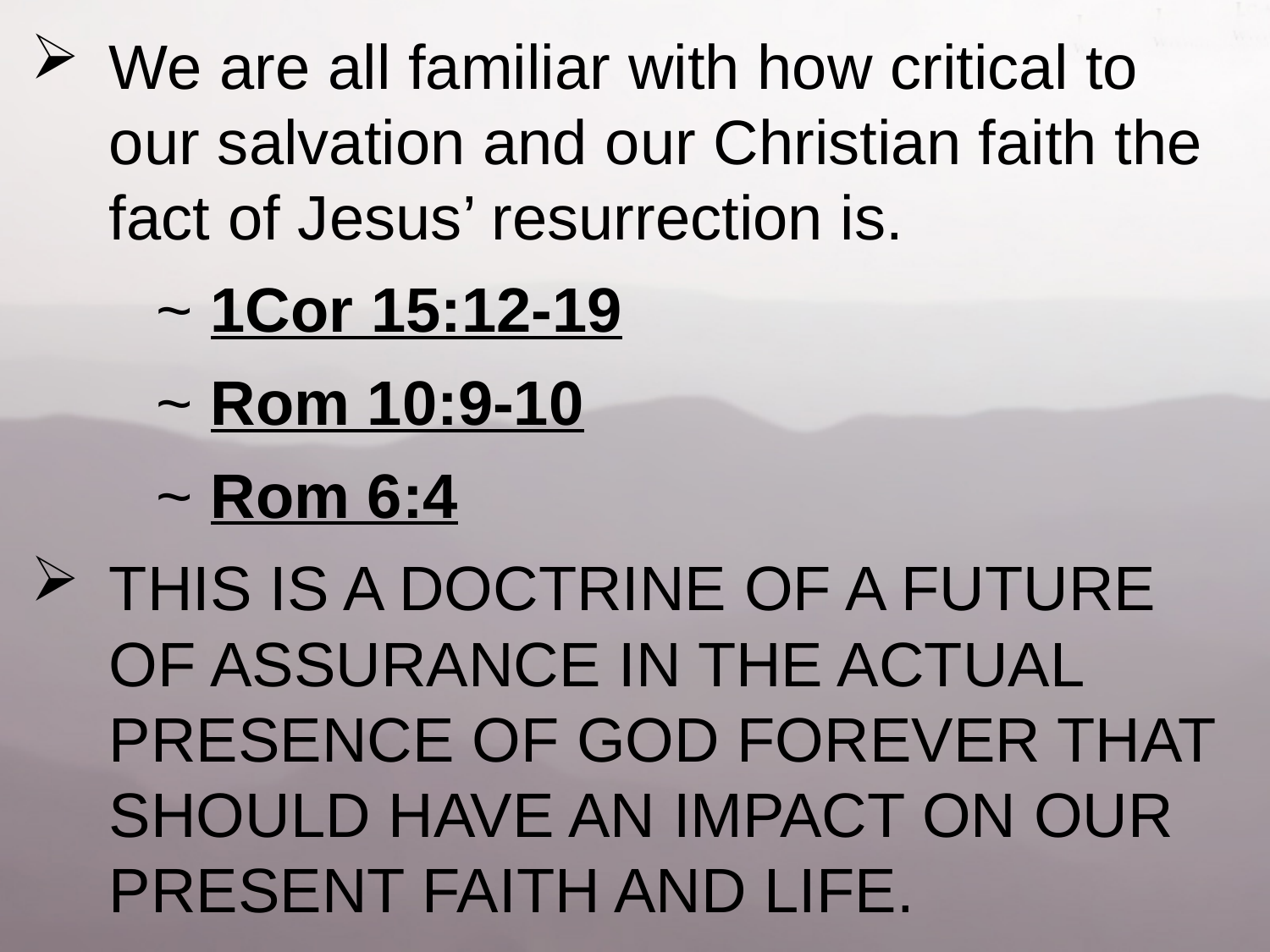

We are all familiar with how critical to our salvation and our Christian faith the fact of Jesus’ resurrection is.
		~ 1Cor 15:12-19
		~ Rom 10:9-10
		~ Rom 6:4
THIS IS A DOCTRINE OF A FUTURE OF ASSURANCE IN THE ACTUAL PRESENCE OF GOD FOREVER THAT SHOULD HAVE AN IMPACT ON OUR PRESENT FAITH AND LIFE.